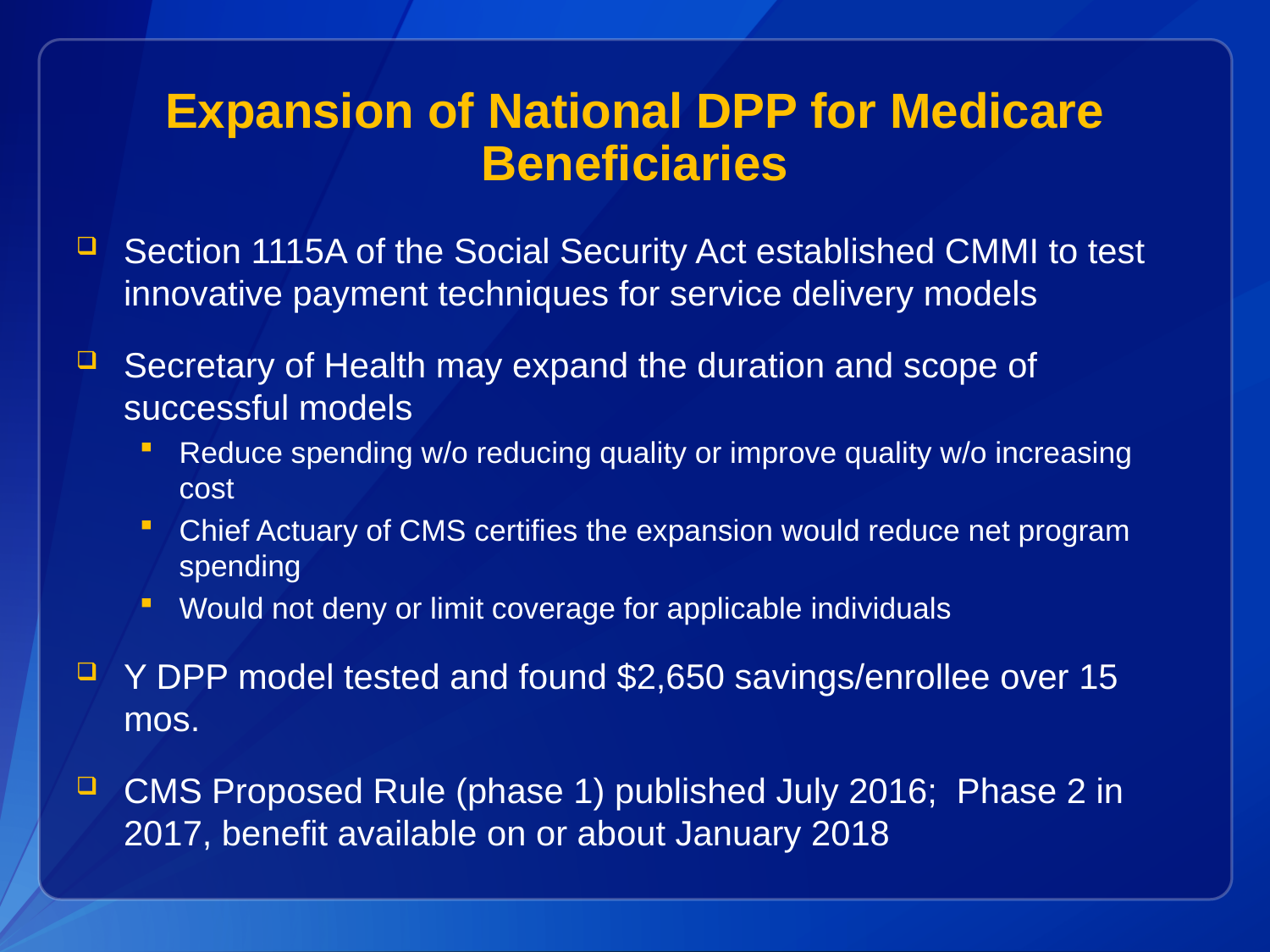

# Expansion of National DPP for Medicare Beneficiaries
Section 1115A of the Social Security Act established CMMI to test innovative payment techniques for service delivery models

Secretary of Health may expand the duration and scope of successful models
Reduce spending w/o reducing quality or improve quality w/o increasing cost
Chief Actuary of CMS certifies the expansion would reduce net program spending
Would not deny or limit coverage for applicable individuals

Y DPP model tested and found $2,650 savings/enrollee over 15 mos.

CMS Proposed Rule (phase 1) published July 2016;  Phase 2 in 2017, benefit available on or about January 2018